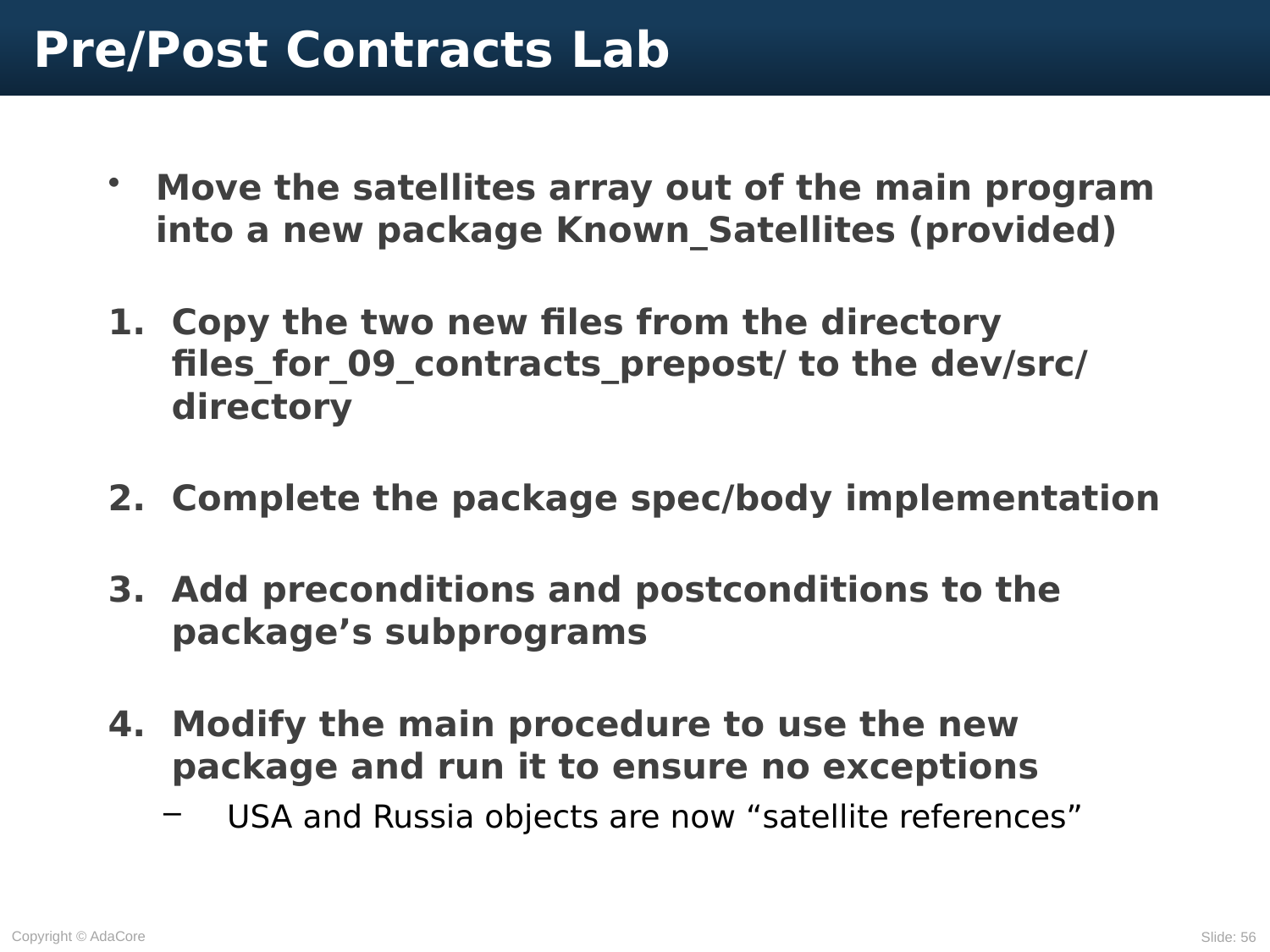

# Pre/Post Contracts Lab
Move the satellites array out of the main program into a new package Known_Satellites (provided)
Copy the two new files from the directory files_for_09_contracts_prepost/ to the dev/src/ directory
Complete the package spec/body implementation
Add preconditions and postconditions to the package’s subprograms
Modify the main procedure to use the new package and run it to ensure no exceptions
USA and Russia objects are now “satellite references”